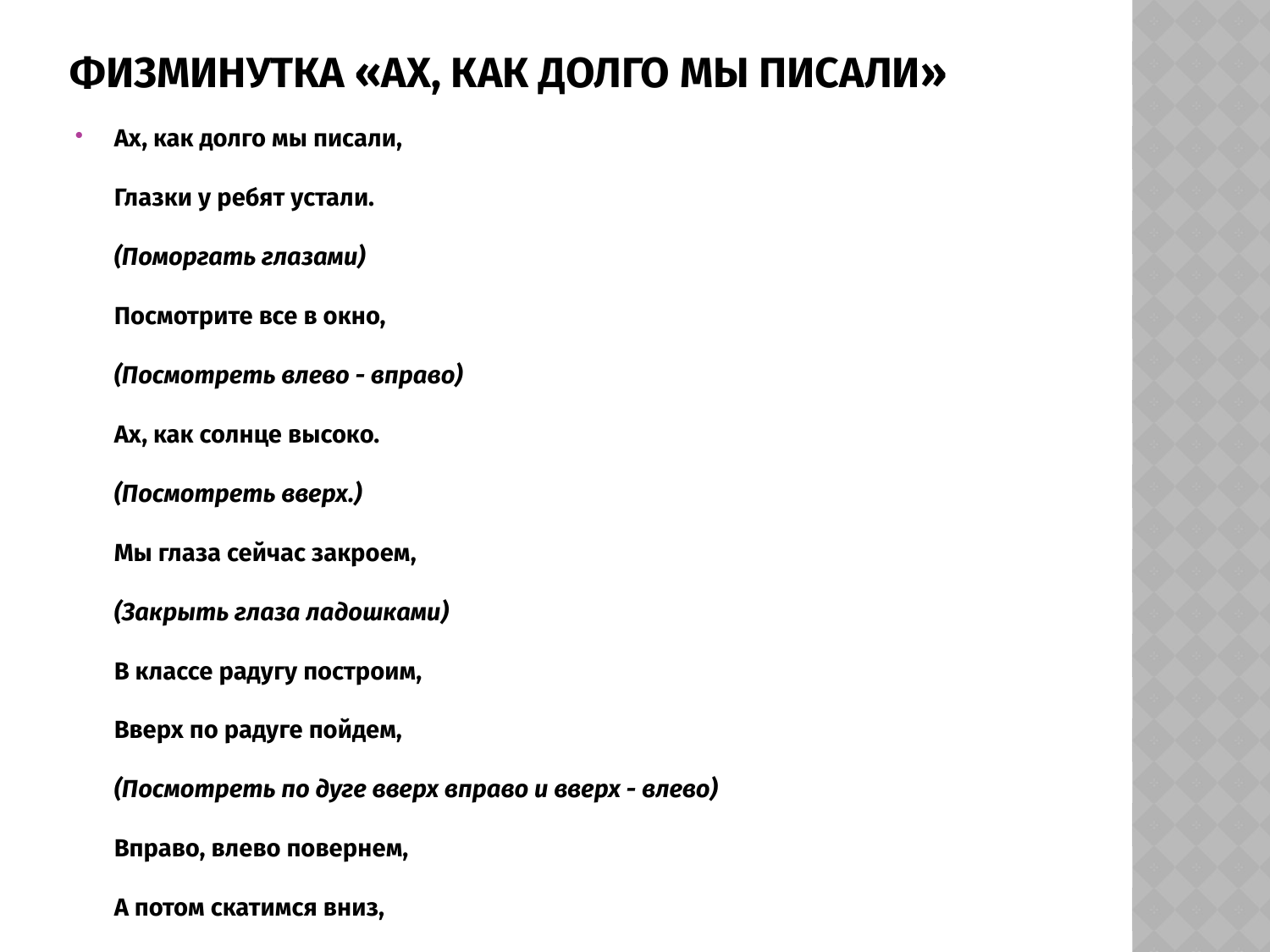

# ФИЗМИНУТКА «Ах, как долго мы писали»
Ах, как долго мы писали,
Глазки у ребят устали.
(Поморгать глазами)
Посмотрите все в окно,
(Посмотреть влево - вправо)
Ах, как солнце высоко.
(Посмотреть вверх.)
Мы глаза сейчас закроем,
(Закрыть глаза ладошками)
В классе радугу построим,
Вверх по радуге пойдем,
(Посмотреть по дуге вверх вправо и вверх - влево)
Вправо, влево повернем,
А потом скатимся вниз,
(Посмотреть вниз)
Жмурься сильно, но держись.
(Зажмурить глаза, открыть и поморгать им)